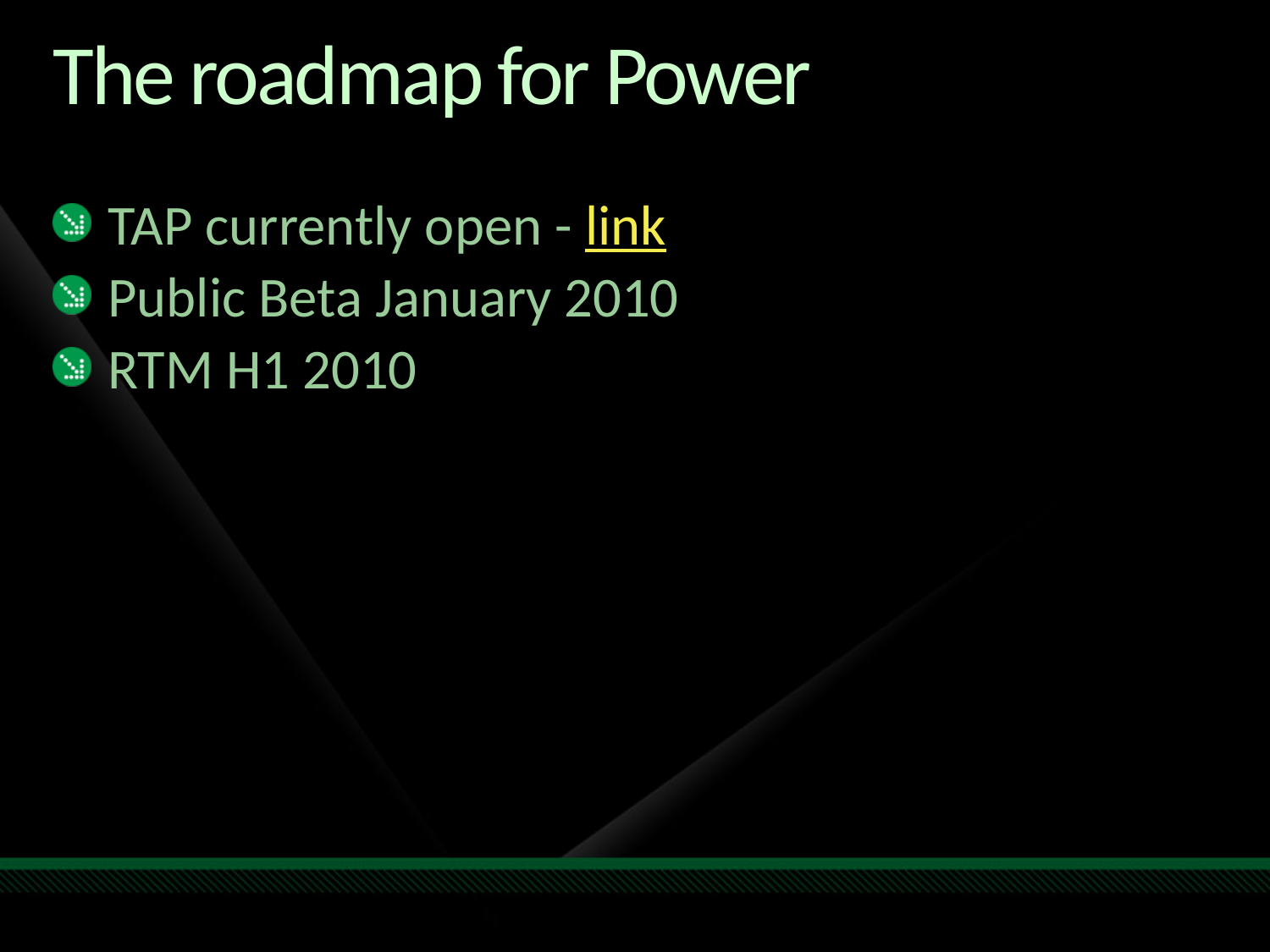

# The roadmap for Power
TAP currently open - link
Public Beta January 2010
RTM H1 2010